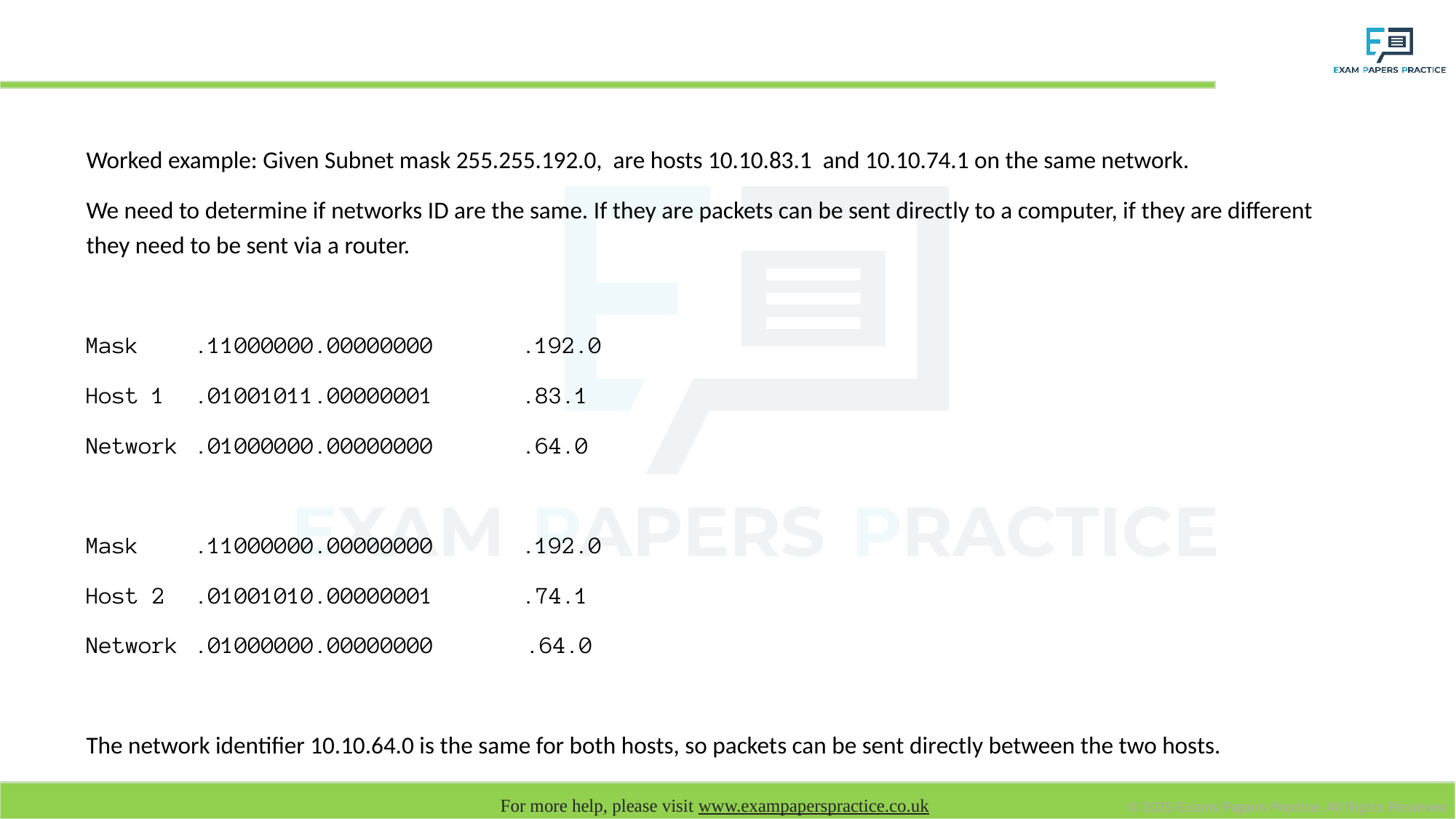

# How to determine if host is on LAN
Worked example: Given Subnet mask 255.255.192.0,  are hosts 10.10.83.1  and 10.10.74.1 on the same network.
We need to determine if networks ID are the same. If they are packets can be sent directly to a computer, if they are different they need to be sent via a router.

Mask	.11000000.00000000	.192.0
Host 1  	.01001011.00000001	.83.1
Network	.01000000.00000000	.64.0

Mask	.11000000.00000000	.192.0
Host 2  	.01001010.00000001	.74.1
Network	.01000000.00000000       .64.0

The network identifier 10.10.64.0 is the same for both hosts, so packets can be sent directly between the two hosts.